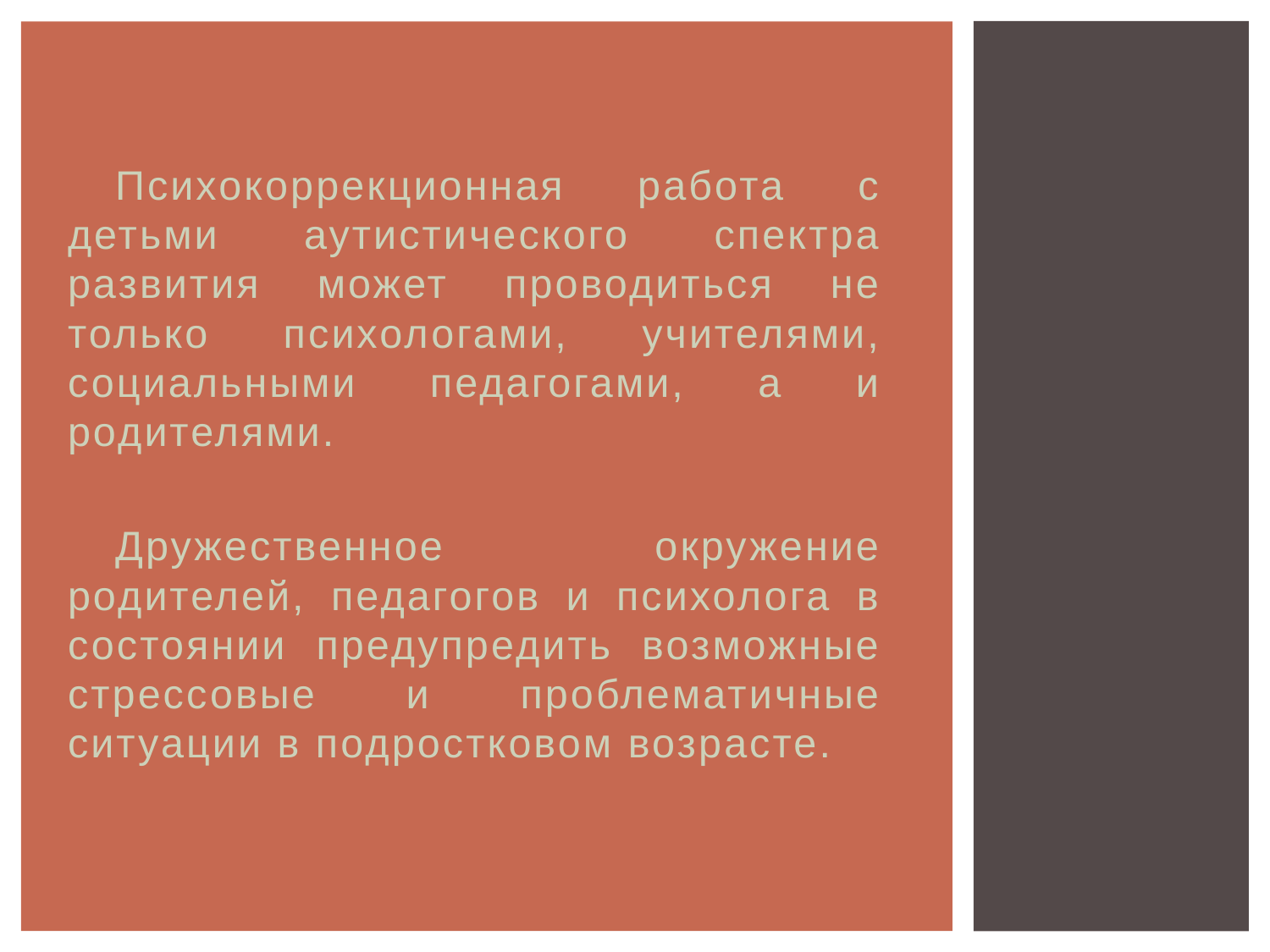

Психокоррекционная работа с детьми аутистического спектра развития может проводиться не только психологами, учителями, социальными педагогами, а и родителями.

Дружественное окружение родителей, педагогов и психолога в состоянии предупредить возможные стрессовые и проблематичные ситуации в подростковом возрасте.

#